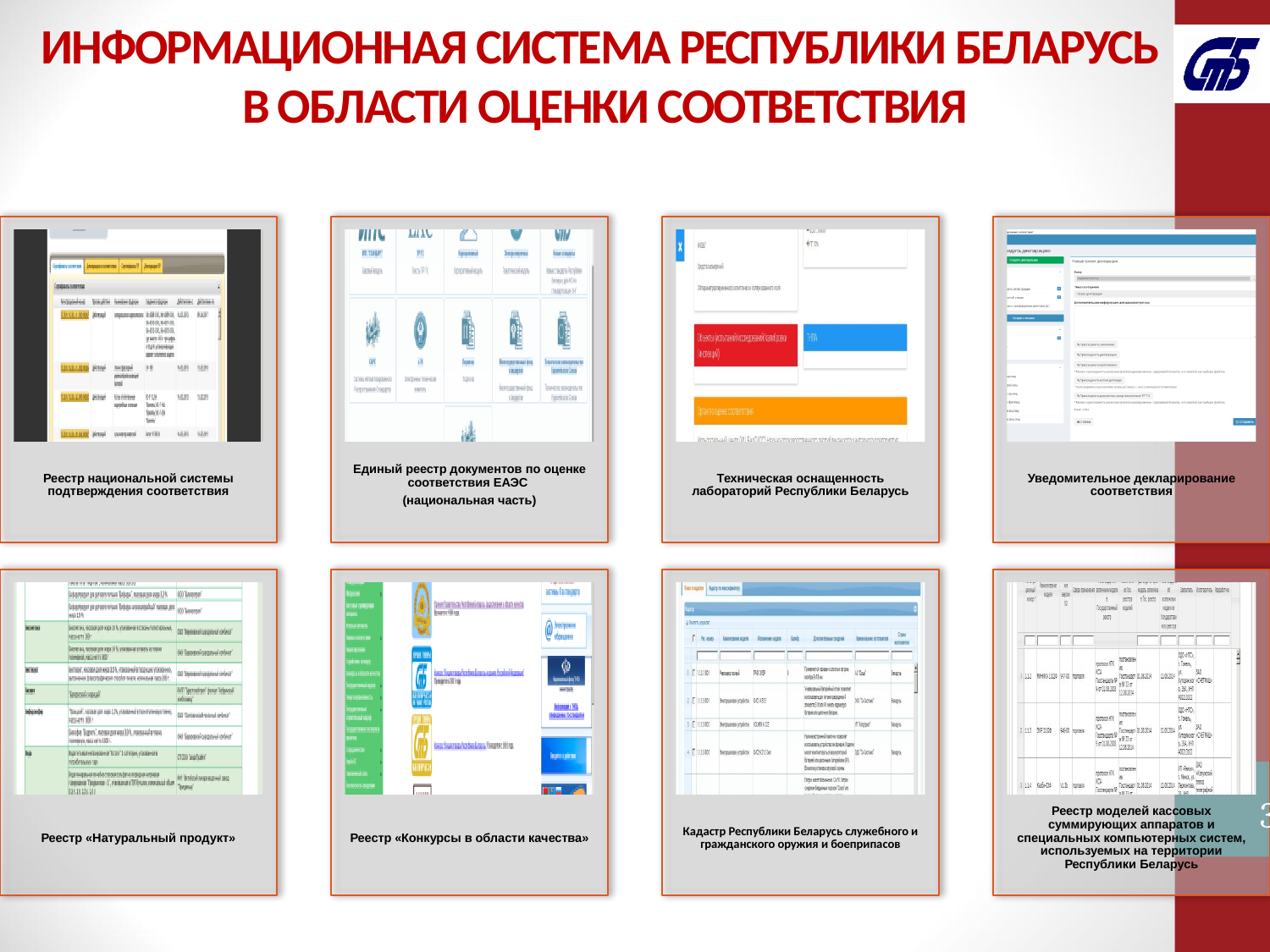

ИНФОРМАЦИОННАЯ СИСТЕМА РЕСПУБЛИКИ БЕЛАРУСЬ
В ОБЛАСТИ ОЦЕНКИ СООТВЕТСТВИЯ
Реестр национальной системы подтверждения соответствия
Единый реестр документов по оценке соответствия ЕАЭС
(национальная часть)
Техническая оснащенность лабораторий Республики Беларусь
Уведомительное декларирование соответствия
Реестр «Натуральный продукт»
Реестр «Конкурсы в области качества»
Кадастр Республики Беларусь служебного и гражданского оружия и боеприпасов
Реестр моделей кассовых суммирующих аппаратов и специальных компьютерных систем, используемых на территории Республики Беларусь
38